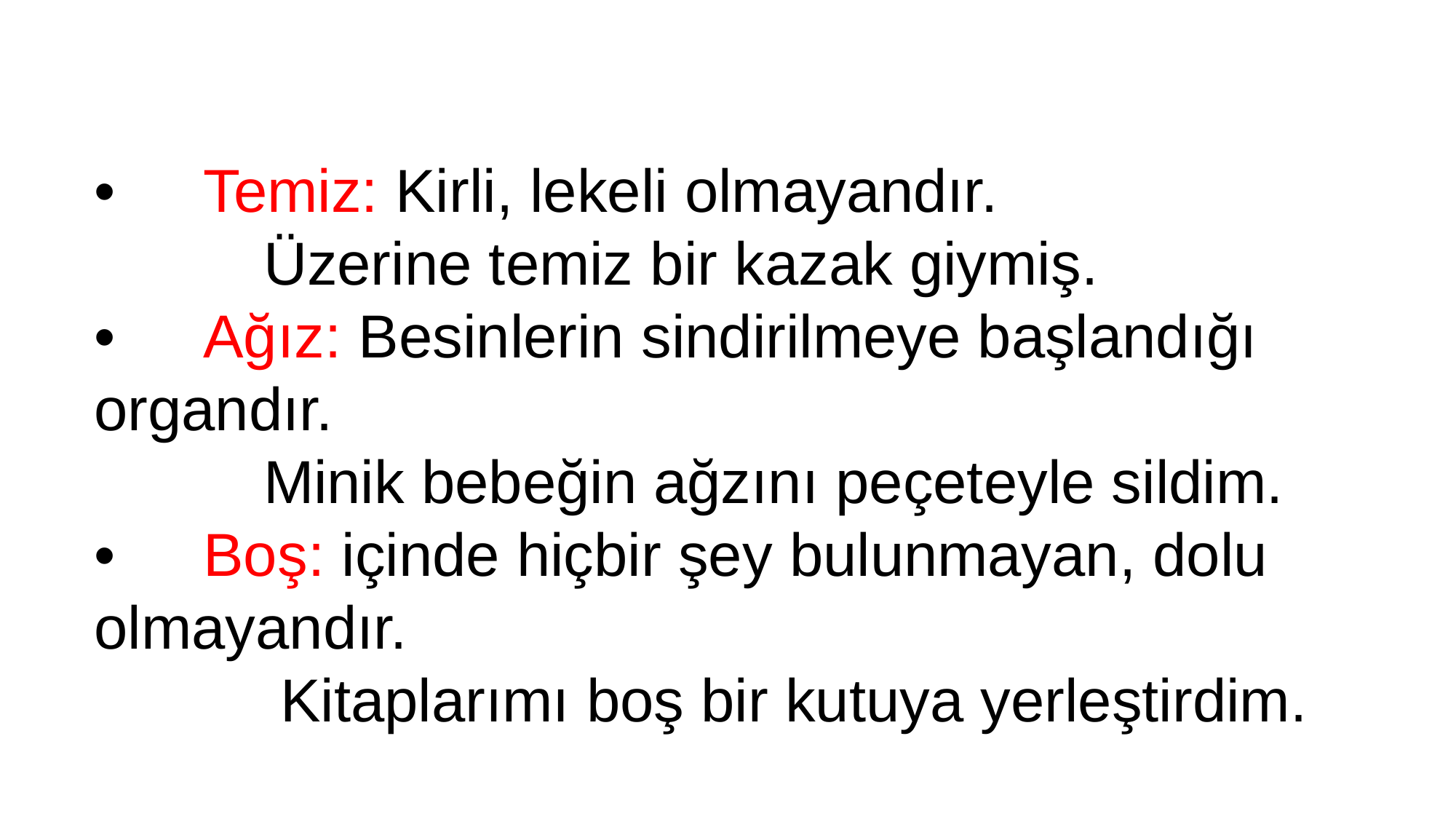

•	Temiz: Kirli, lekeli olmayandır.
          Üzerine temiz bir kazak giymiş.
•	Ağız: Besinlerin sindirilmeye başlandığı organdır.
          Minik bebeğin ağzını peçeteyle sildim.
•	Boş: içinde hiçbir şey bulunmayan, dolu olmayandır.
           Kitaplarımı boş bir kutuya yerleştirdim.